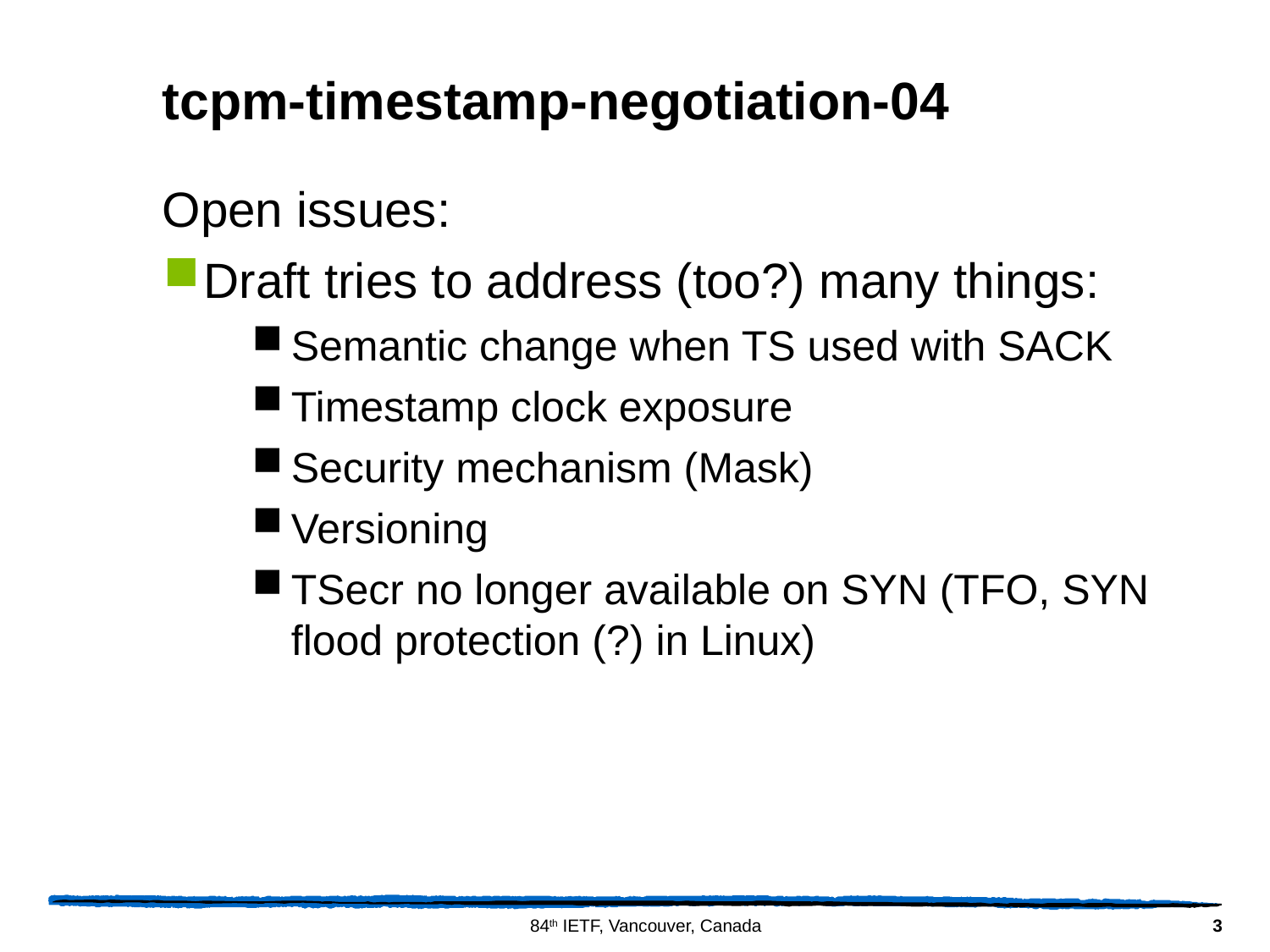

# tcpm-timestamp-negotiation-04
Open issues:
Draft tries to address (too?) many things:
Semantic change when TS used with SACK
Timestamp clock exposure
Security mechanism (Mask)
Versioning
TSecr no longer available on SYN (TFO, SYN flood protection (?) in Linux)

3
84th IETF, Vancouver, Canada